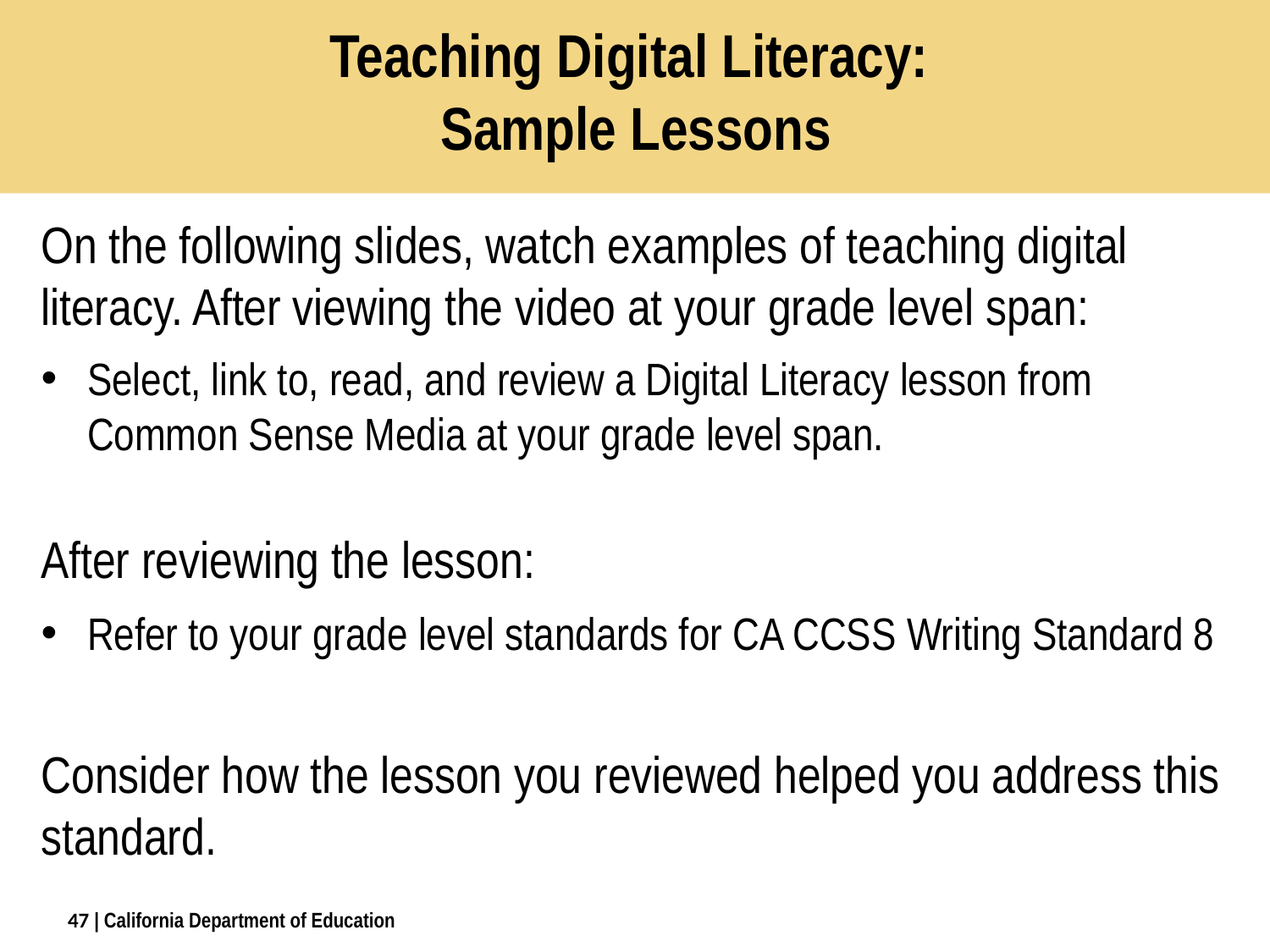

# Teaching Digital Literacy: Sample Lessons
On the following slides, watch examples of teaching digital literacy. After viewing the video at your grade level span:
Select, link to, read, and review a Digital Literacy lesson from Common Sense Media at your grade level span.

After reviewing the lesson:
Refer to your grade level standards for CA CCSS Writing Standard 8

Consider how the lesson you reviewed helped you address this standard.
47
| California Department of Education